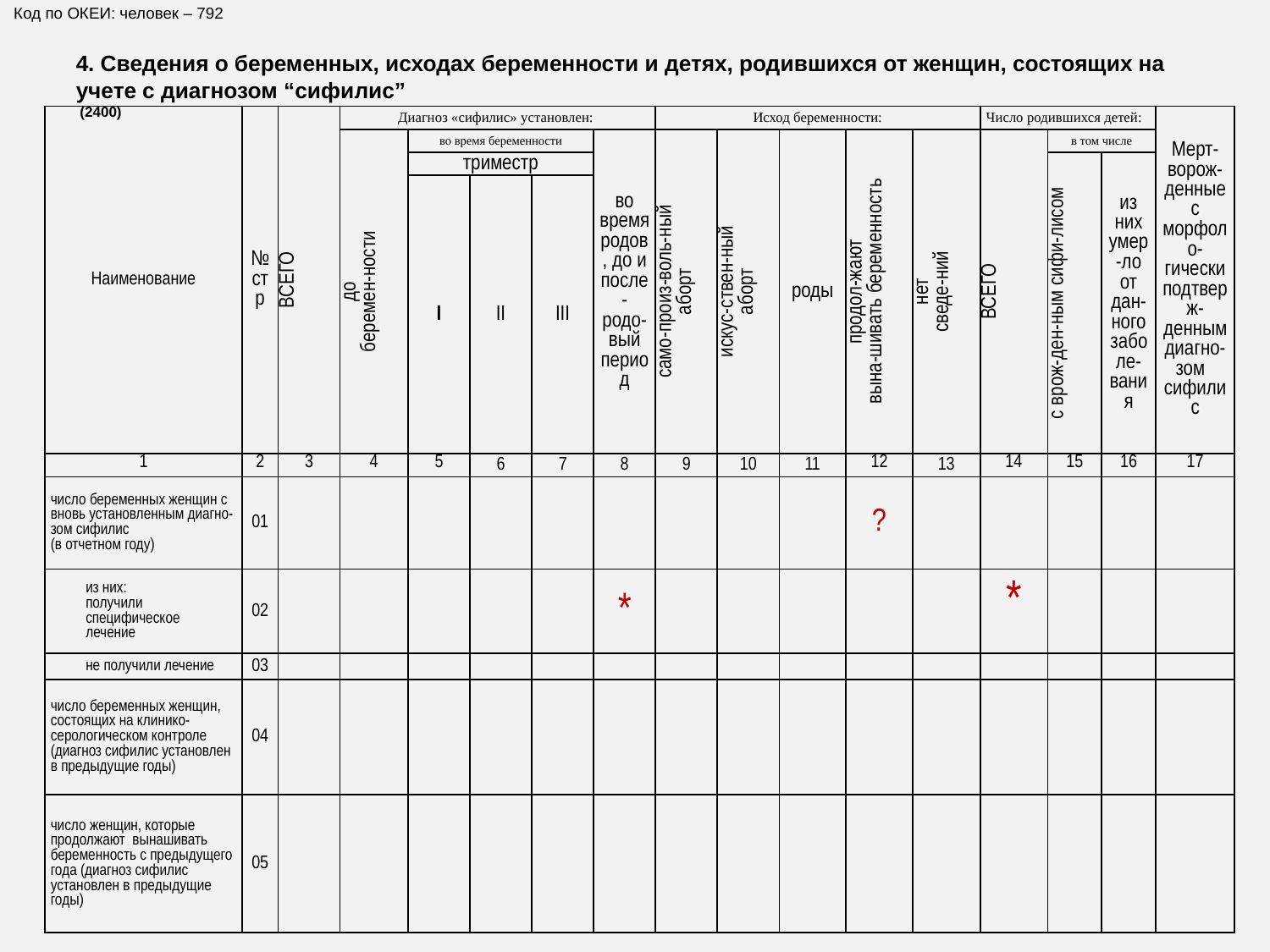

Код по ОКЕИ: человек – 792

# 4. Сведения о беременных, исходах беременности и детях, родившихся от женщин, состоящих на учете с диагнозом “сифилис” (2400)
| Наименование | № стр | ВСЕГО | Диагноз «сифилис» установлен: |  |  |  |  | Исход беременности: |  |  |  |  | Число родившихся детей: |  |  | Мерт-ворож-денные с морфоло-гически подтверж-денным диагно-зом сифилис |
| --- | --- | --- | --- | --- | --- | --- | --- | --- | --- | --- | --- | --- | --- | --- | --- | --- |
|  |  |  | до беремен-ности | во время беременности |  |  | во время родов, до и после- родо-вый период | само-произ-воль-ный аборт | искус-ствен-ный аборт | роды | продол-жают вына-шивать беременность | нет сведе-ний | ВСЕГО | в том числе |  |  |
|  |  |  |  | триместр |  |  |  |  |  |  |  |  |  | с врож-ден-ным сифи-лисом | из них умер-ло от дан-ного заболе-вания |  |
|  |  |  |  | I | II | III |  |  |  |  |  |  |  |  |  |  |
| 1 | 2 | 3 | 4 | 5 | 6 | 7 | 8 | 9 | 10 | 11 | 12 | 13 | 14 | 15 | 16 | 17 |
| число беременных женщин с вновь установленным диагно- зом сифилис (в отчетном году) | 01 |  |  |  |  |  |  |  |  |  | ? |  |  |  |  |  |
| из них: получили специфическое лечение | 02 |  |  |  |  |  | \* |  |  |  |  |  | \* |  |  |  |
| не получили лечение | 03 |  |  |  |  |  |  |  |  |  |  |  |  |  |  |  |
| число беременных женщин, состоящих на клинико-серологическом контроле (диагноз сифилис установлен в предыдущие годы) | 04 |  |  |  |  |  |  |  |  |  |  |  |  |  |  |  |
| число женщин, которые продолжают вынашивать беременность с предыдущего года (диагноз сифилис установлен в предыдущие годы) | 05 |  |  |  |  |  |  |  |  |  |  |  |  |  |  |  |